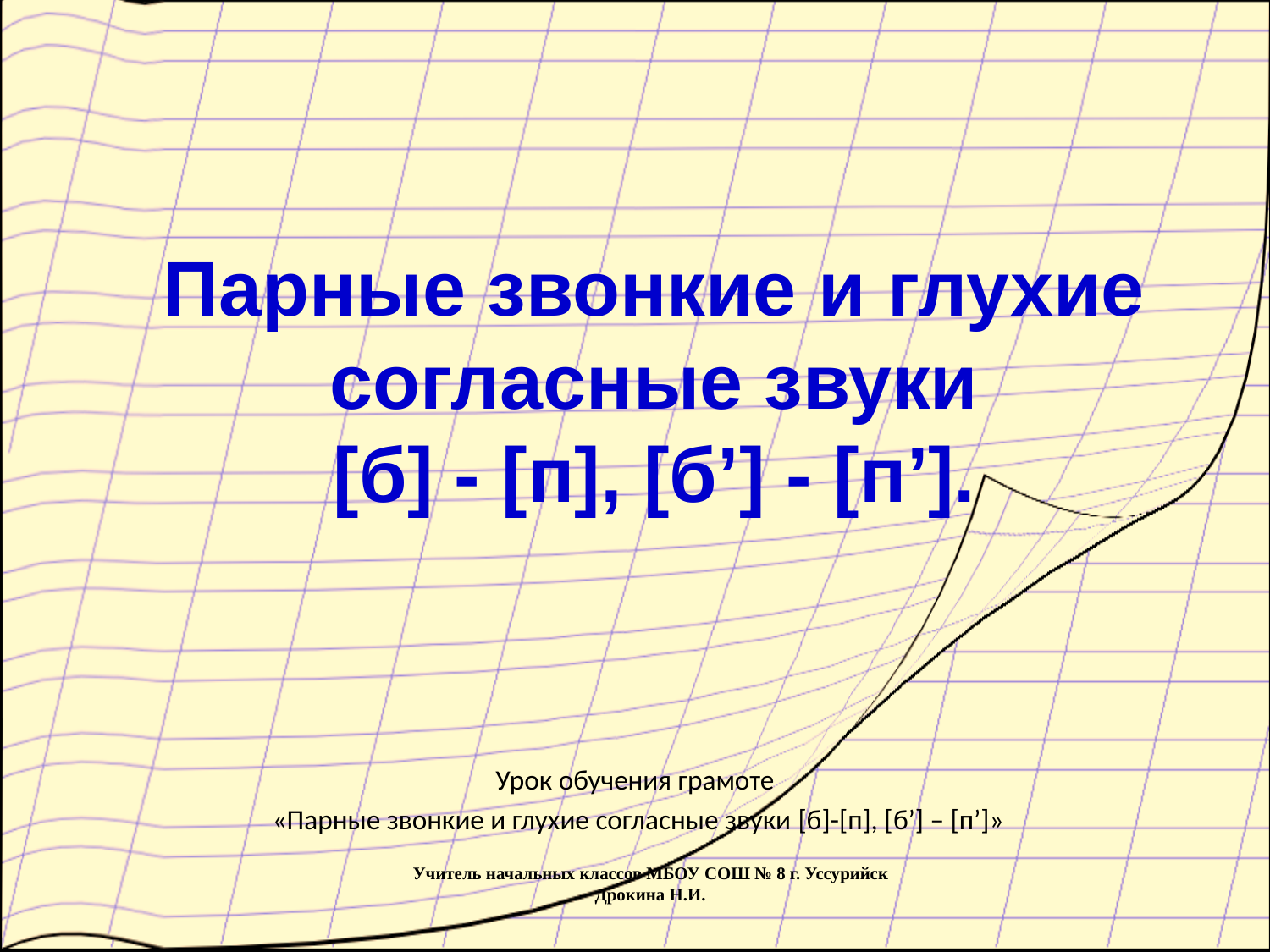

# Парные звонкие и глухие согласные звуки [б] - [п], [б’] - [п’].
Урок обучения грамоте
 «Парные звонкие и глухие согласные звуки [б]-[п], [б’] – [п’]»
Учитель начальных классов МБОУ СОШ № 8 г. Уссурийск
Дрокина Н.И.